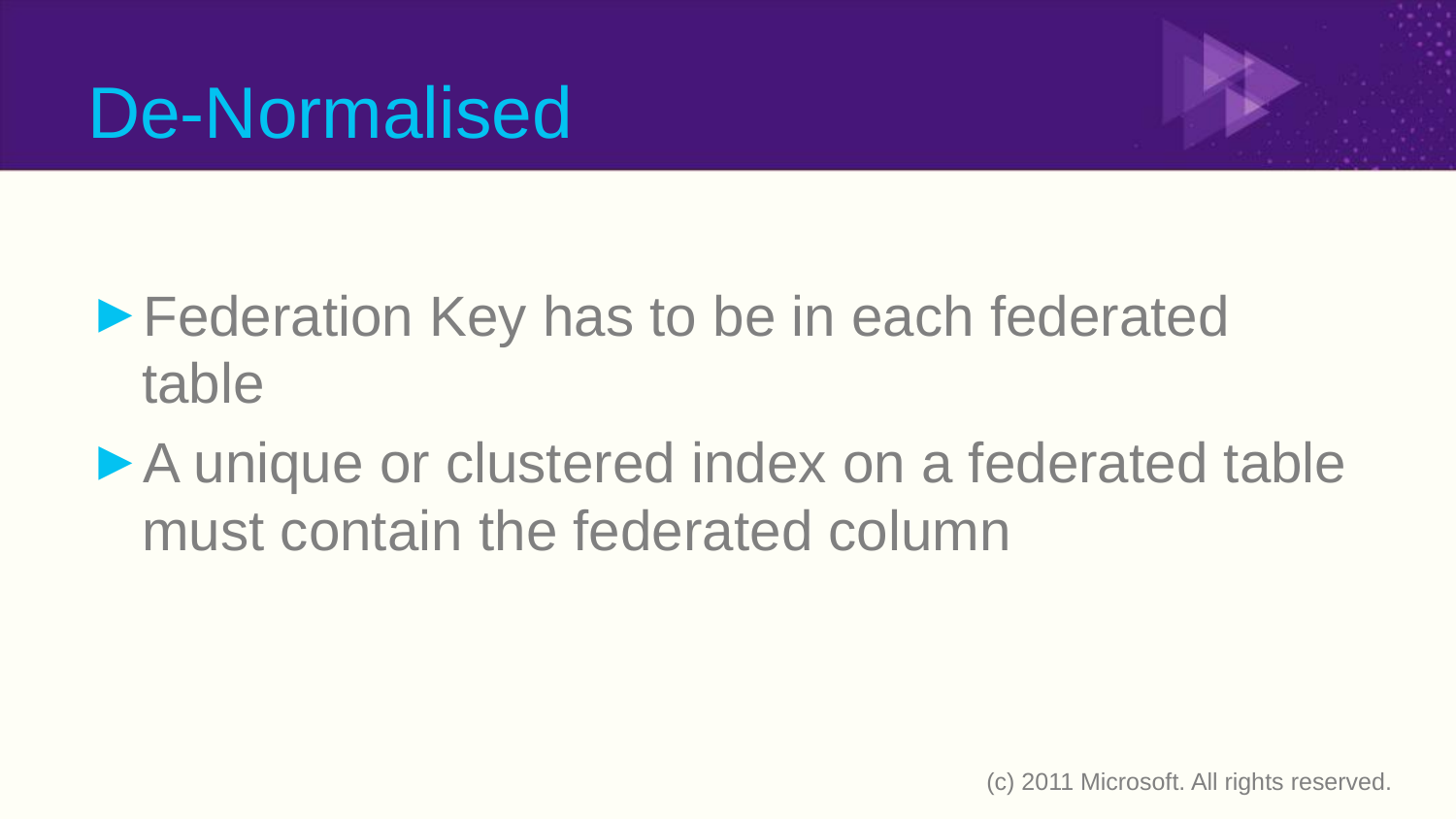

# De-Normalised
Federation Key has to be in each federated table
A unique or clustered index on a federated table must contain the federated column
(c) 2011 Microsoft. All rights reserved.